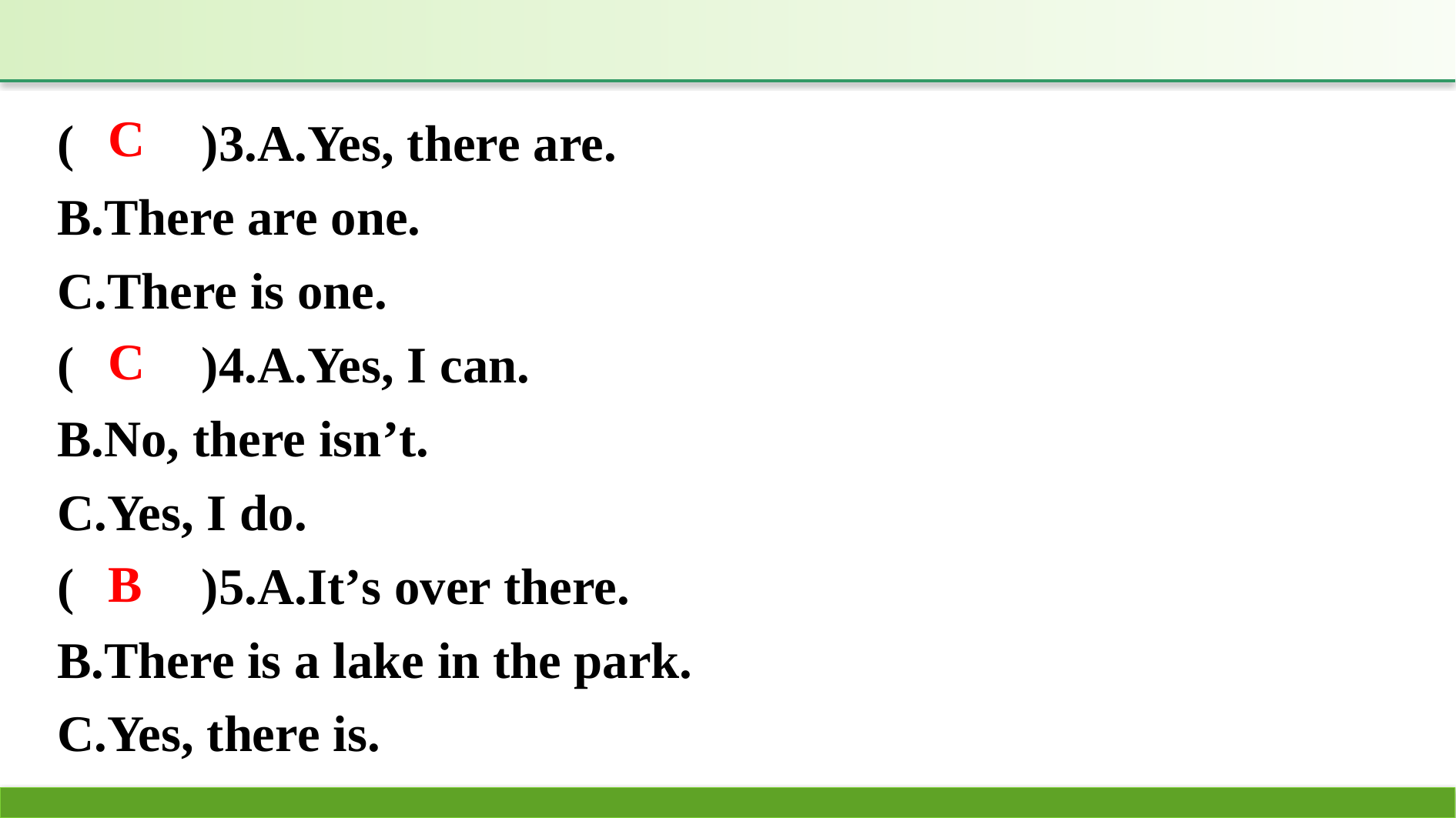

(　　)3.A.Yes, there are.
B.There are one.
C.There is one.
(　　)4.A.Yes, I can.
B.No, there isn’t.
C.Yes, I do.
(　　)5.A.It’s over there.
B.There is a lake in the park.
C.Yes, there is.
C
C
B